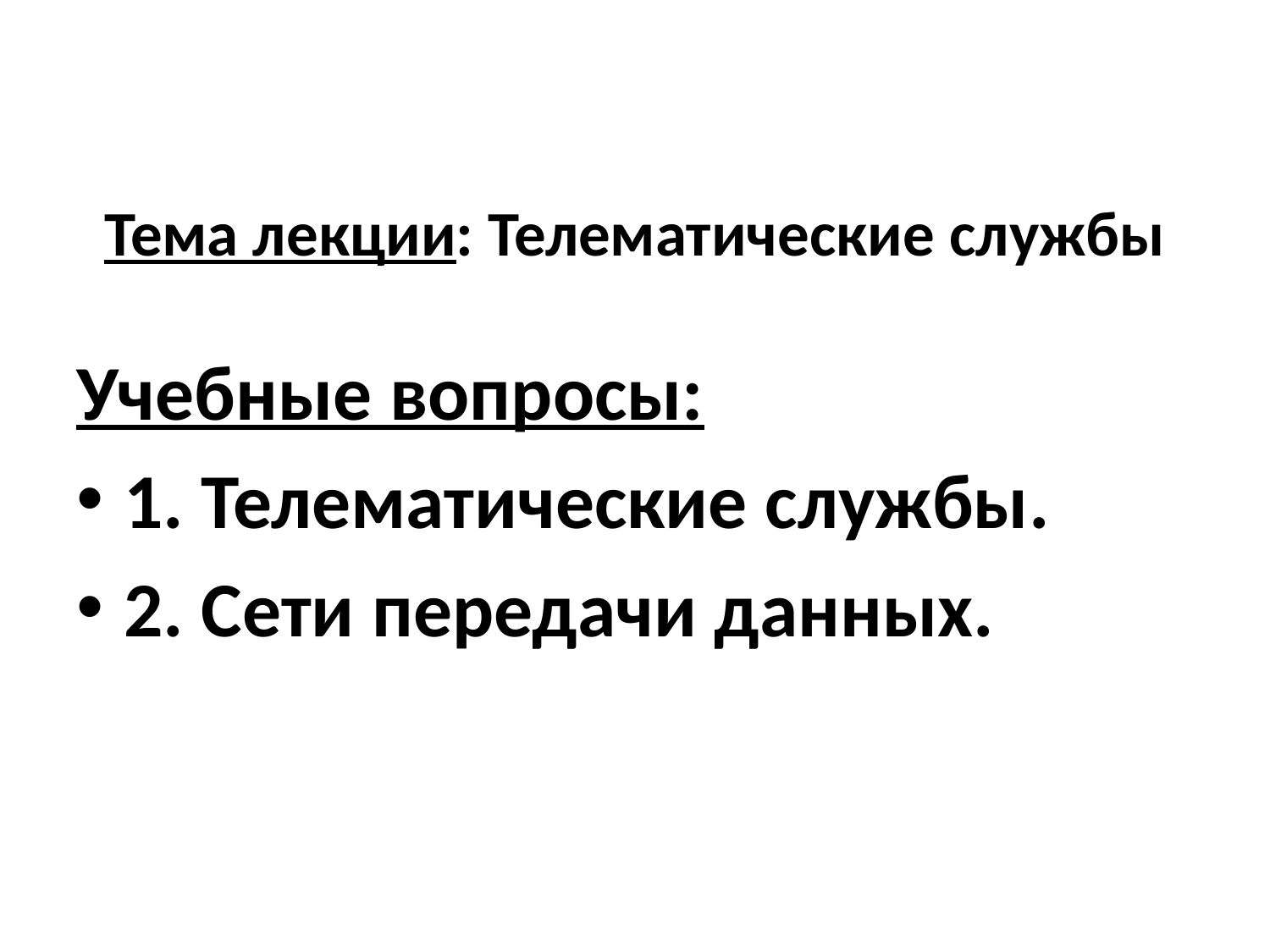

# Тема лекции: Телематические службы
Учебные вопросы:
1. Телематические службы.
2. Сети передачи данных.